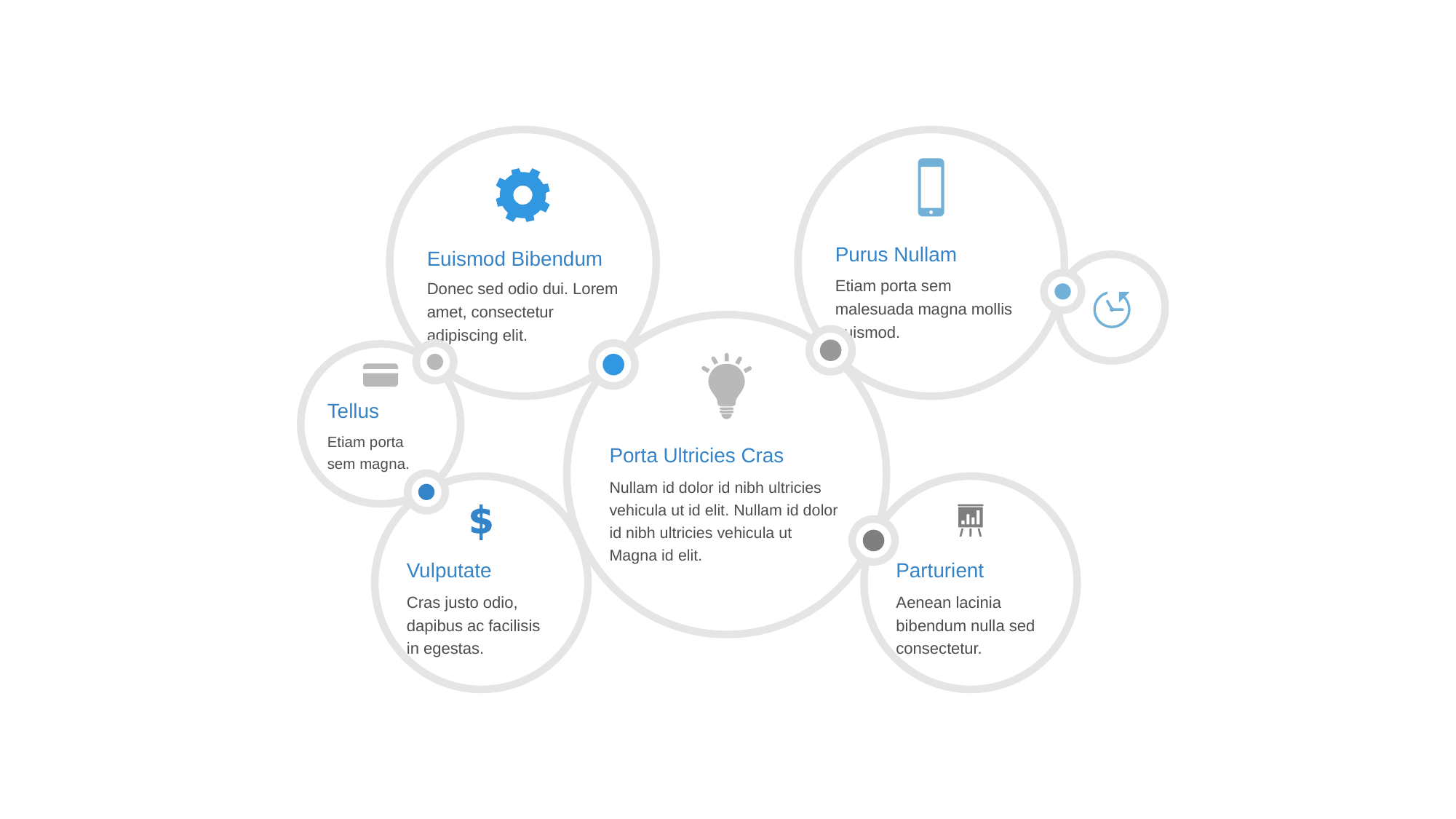

Euismod Bibendum
Donec sed odio dui. Lorem amet, consectetur adipiscing elit.

Purus Nullam
Etiam porta sem malesuada magna mollis euismod.

Porta Ultricies Cras
Nullam id dolor id nibh ultricies vehicula ut id elit. Nullam id dolor id nibh ultricies vehicula ut Magna id elit.

Tellus
Etiam porta sem magna.

Vulputate
Cras justo odio, dapibus ac facilisis in egestas.

Parturient
Aenean lacinia bibendum nulla sed consectetur.